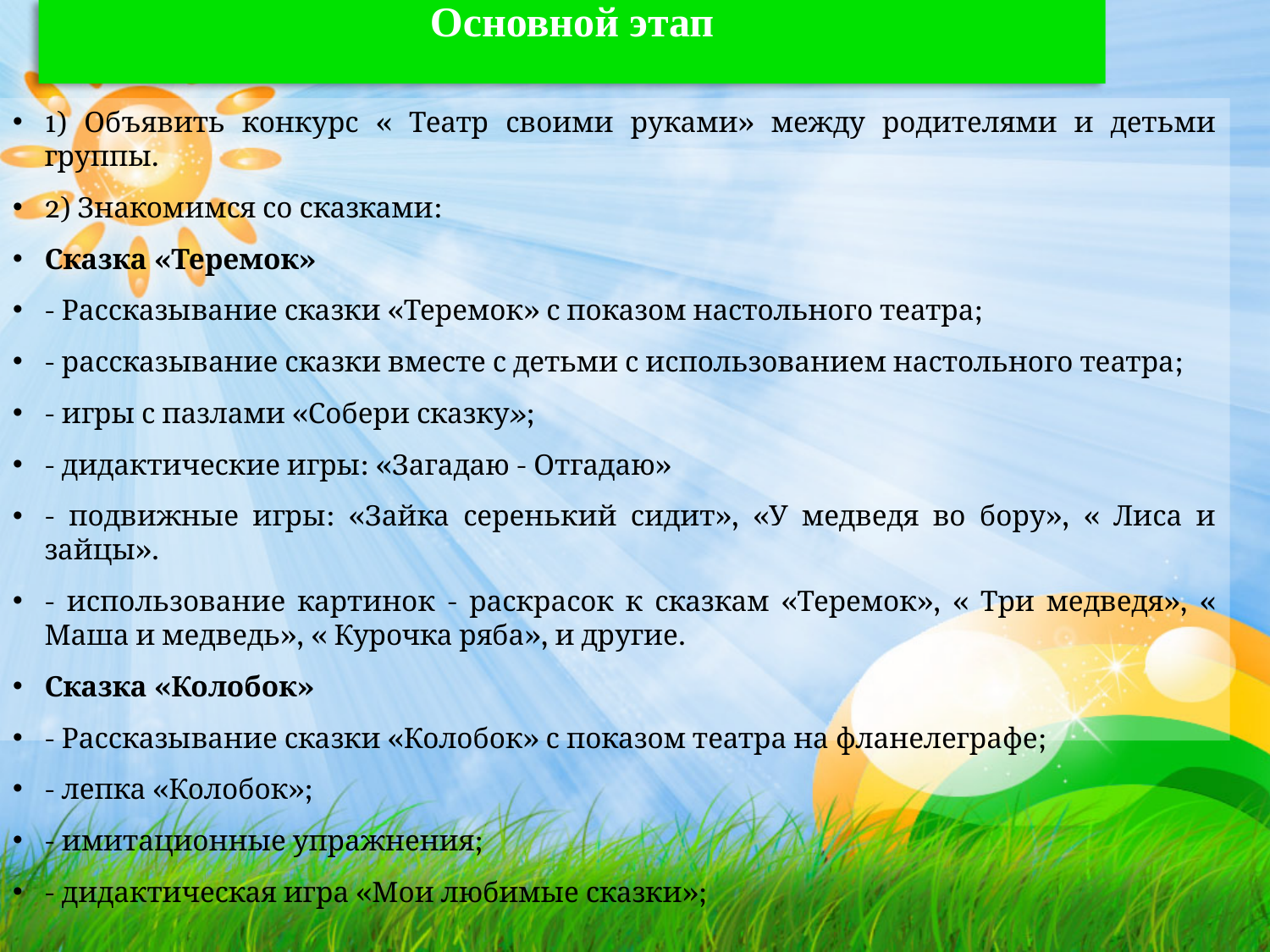

# Основной этап
1) Объявить конкурс « Театр своими руками» между родителями и детьми группы.
2) Знакомимся со сказками:
Сказка «Теремок»
- Рассказывание сказки «Теремок» с показом настольного театра;
- рассказывание сказки вместе с детьми с использованием настольного театра;
- игры с пазлами «Собери сказку»;
- дидактические игры: «Загадаю - Отгадаю»
- подвижные игры: «Зайка серенький сидит», «У медведя во бору», « Лиса и зайцы».
- использование картинок - раскрасок к сказкам «Теремок», « Три медведя», « Маша и медведь», « Курочка ряба», и другие.
Сказка «Колобок»
- Рассказывание сказки «Колобок» с показом театра на фланелеграфе;
- лепка «Колобок»;
- имитационные упражнения;
- дидактическая игра «Мои любимые сказки»;